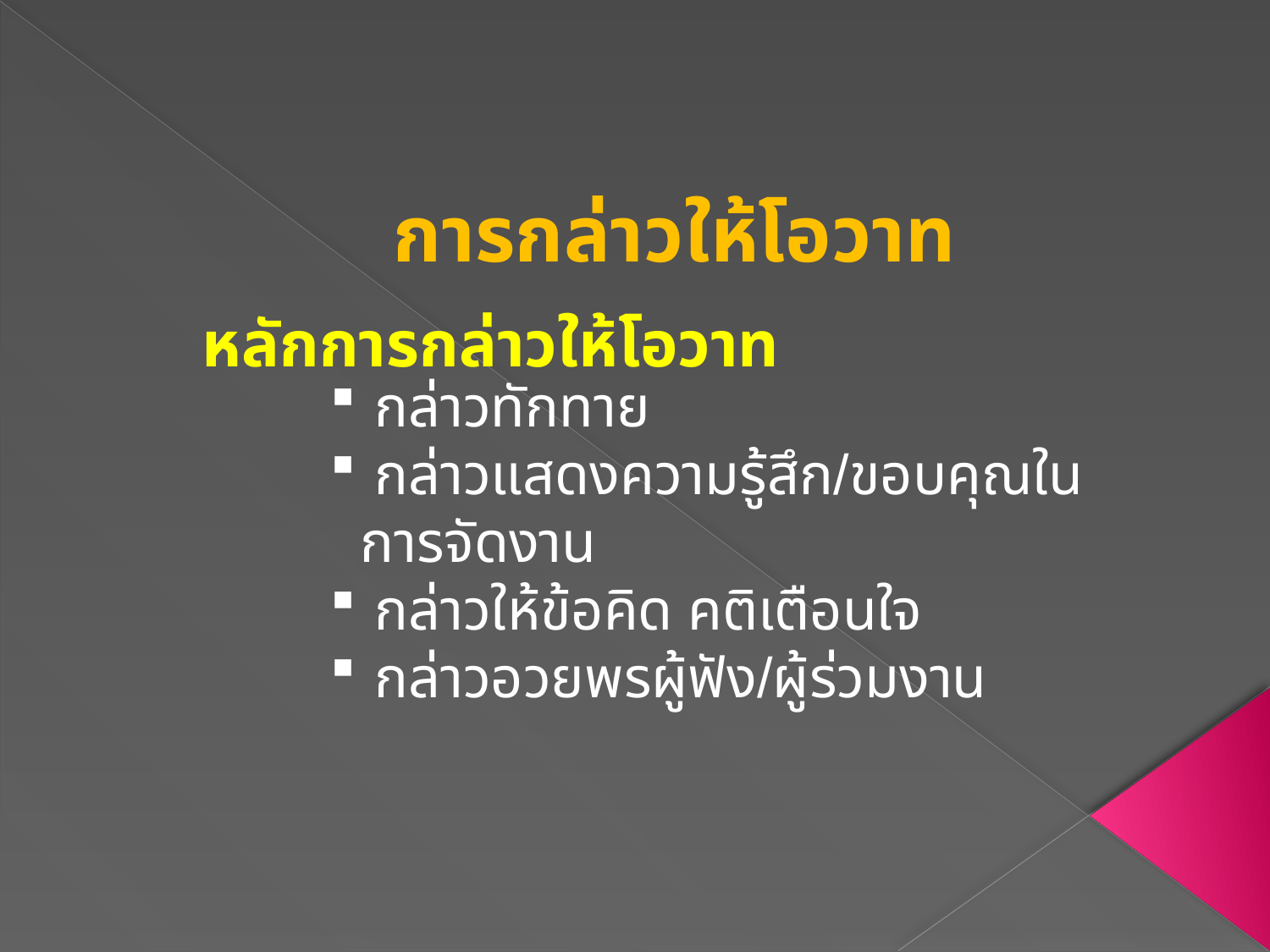

การกล่าวให้โอวาท
หลักการกล่าวให้โอวาท
 กล่าวทักทาย
 กล่าวแสดงความรู้สึก/ขอบคุณในการจัดงาน
 กล่าวให้ข้อคิด คติเตือนใจ
 กล่าวอวยพรผู้ฟัง/ผู้ร่วมงาน